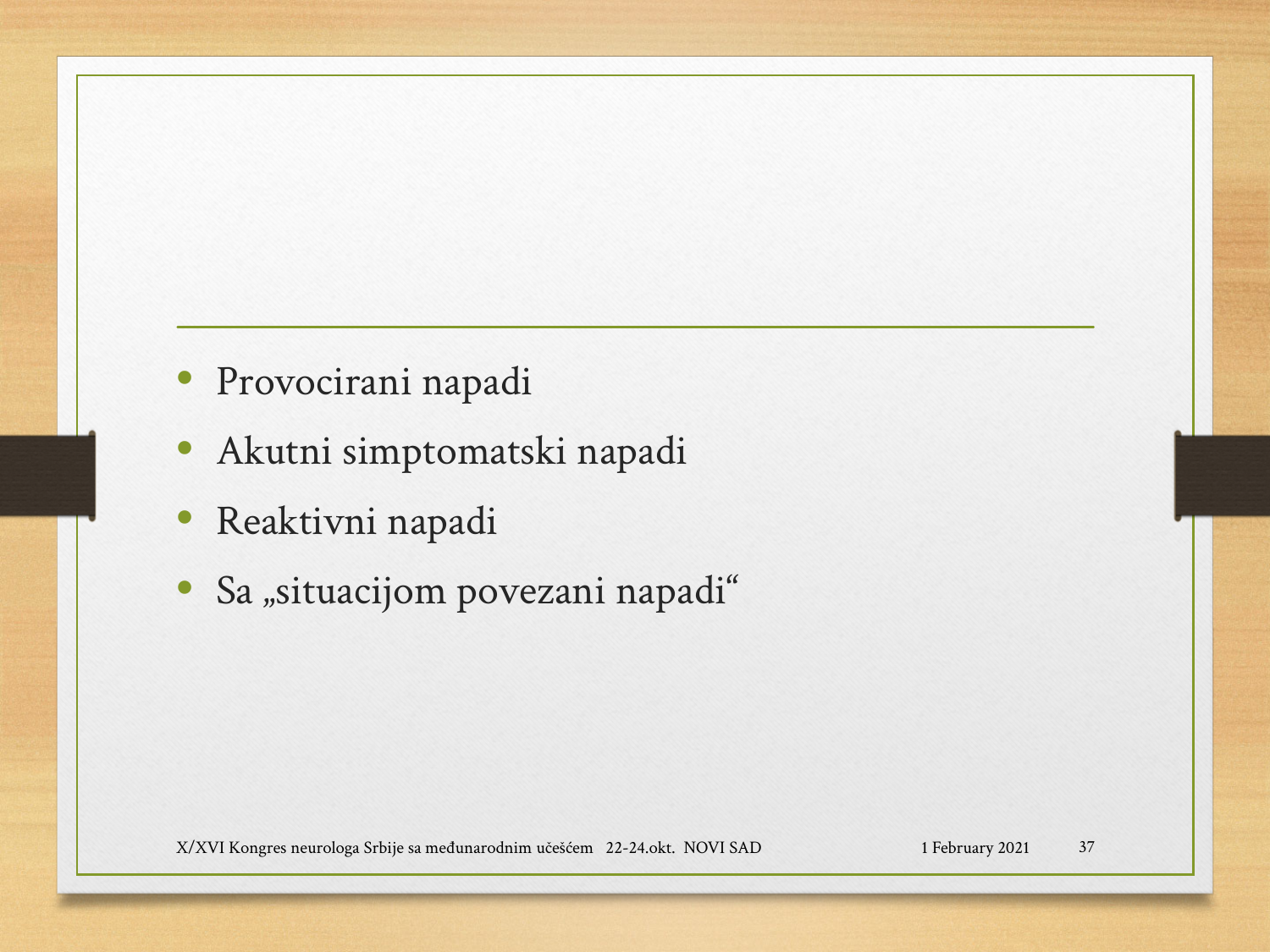

#
Provocirani napadi
Akutni simptomatski napadi
Reaktivni napadi
Sa „situacijom povezani napadi“
X/XVI Kongres neurologa Srbije sa međunarodnim učešćem   22-24.okt.  NOVI SAD
1 February 2021
37